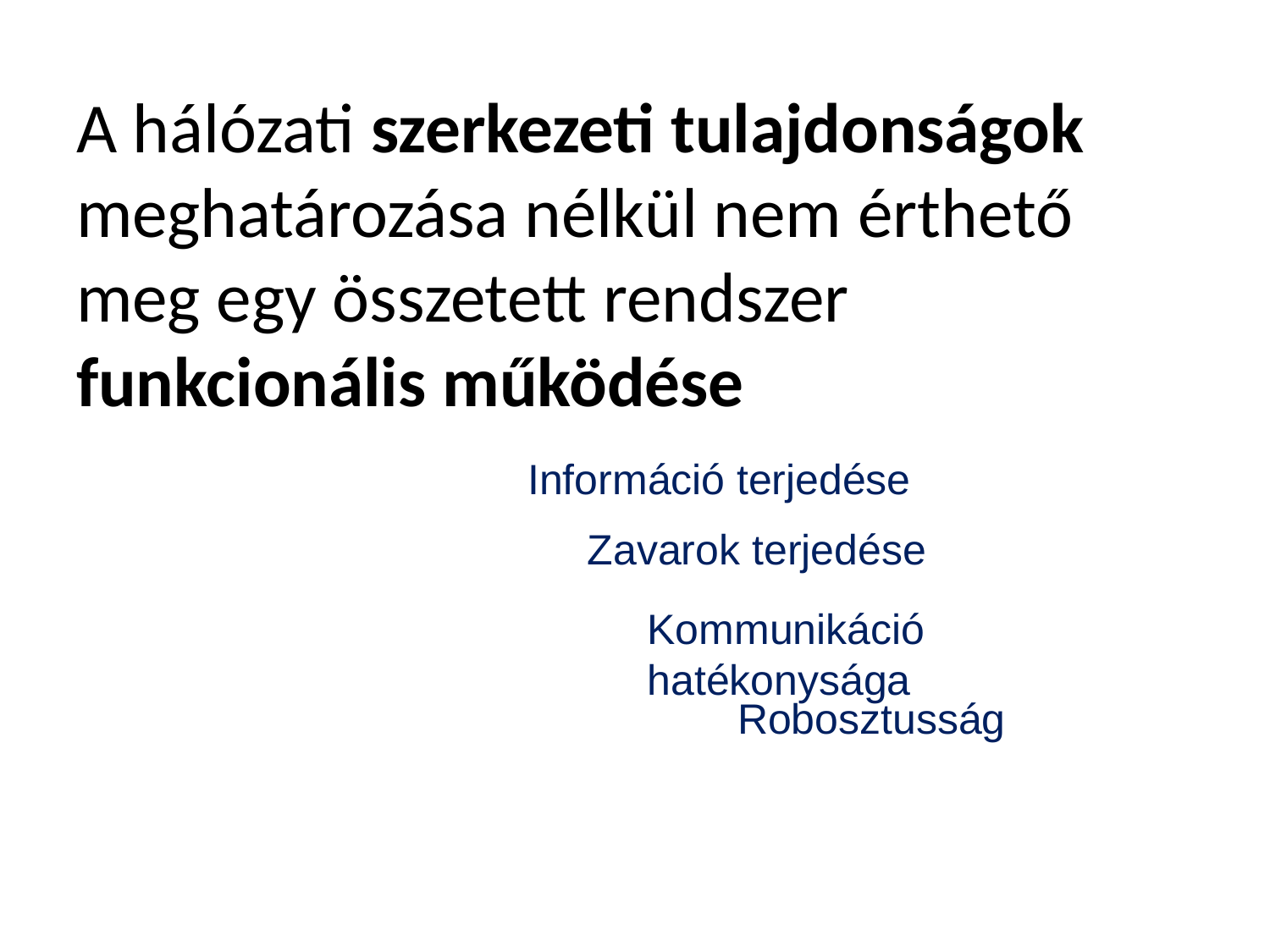

A hálózati szerkezeti tulajdonságok meghatározása nélkül nem érthető meg egy összetett rendszer funkcionális működése
Információ terjedése
Zavarok terjedése
Kommunikáció hatékonysága
Robosztusság